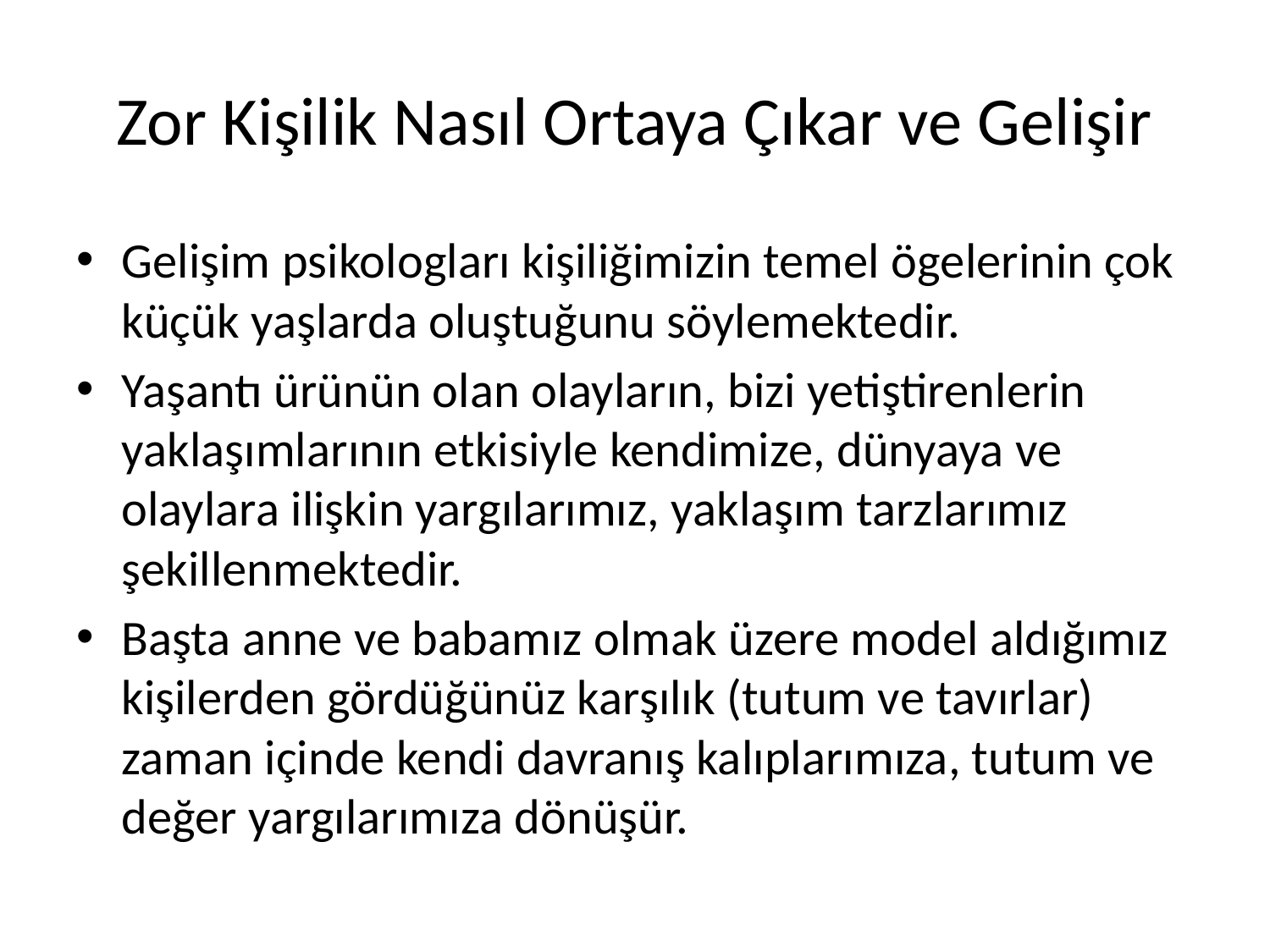

# Zor Kişilik Nasıl Ortaya Çıkar ve Gelişir
Gelişim psikologları kişiliğimizin temel ögelerinin çok küçük yaşlarda oluştuğunu söylemektedir.
Yaşantı ürünün olan olayların, bizi yetiştirenlerin yaklaşımlarının etkisiyle kendimize, dünyaya ve olaylara ilişkin yargılarımız, yaklaşım tarzlarımız şekillenmektedir.
Başta anne ve babamız olmak üzere model aldığımız kişilerden gördüğünüz karşılık (tutum ve tavırlar) zaman içinde kendi davranış kalıplarımıza, tutum ve değer yargılarımıza dönüşür.